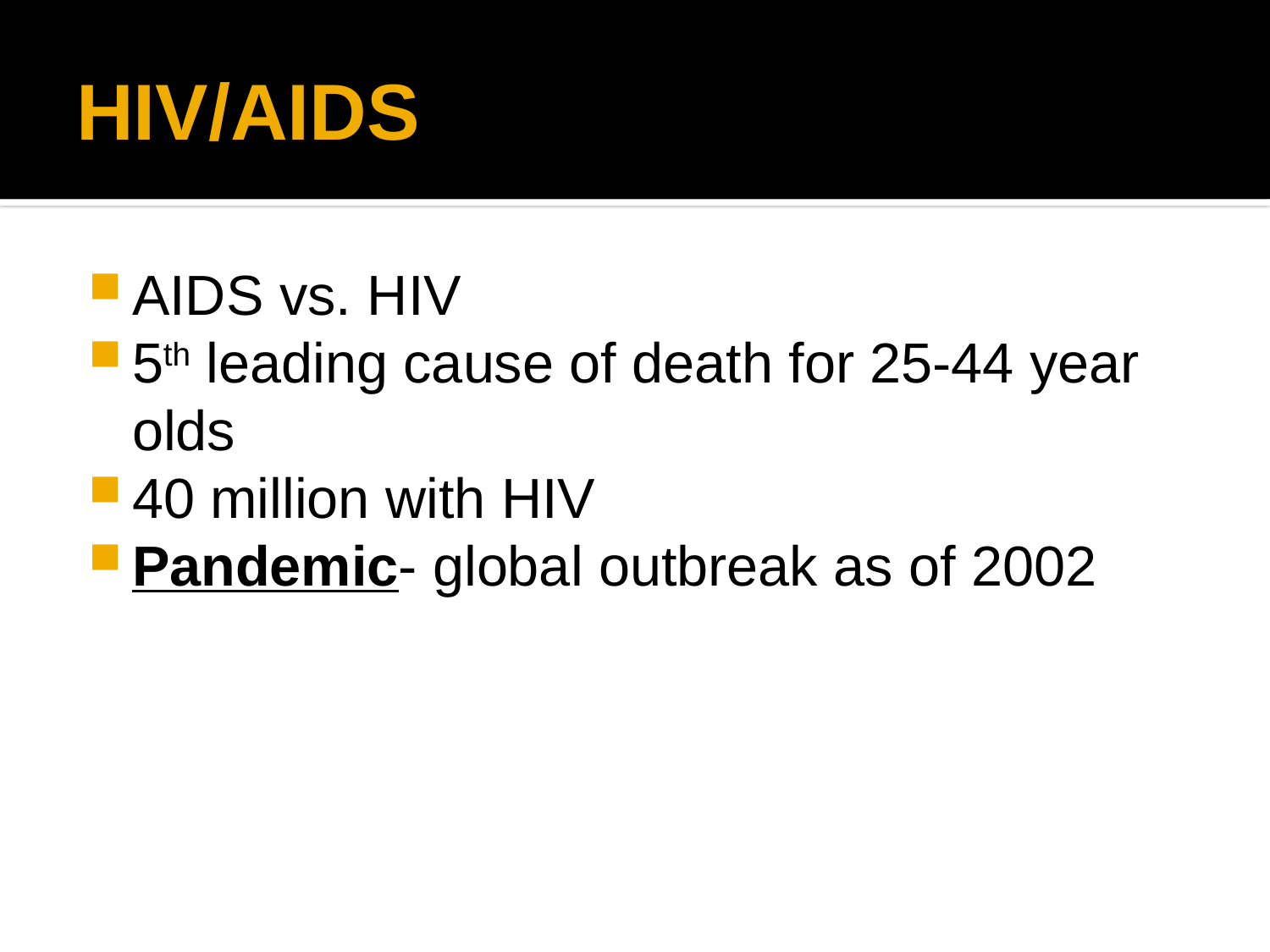

# HIV/AIDS
AIDS vs. HIV
5th leading cause of death for 25-44 year olds
40 million with HIV
Pandemic- global outbreak as of 2002